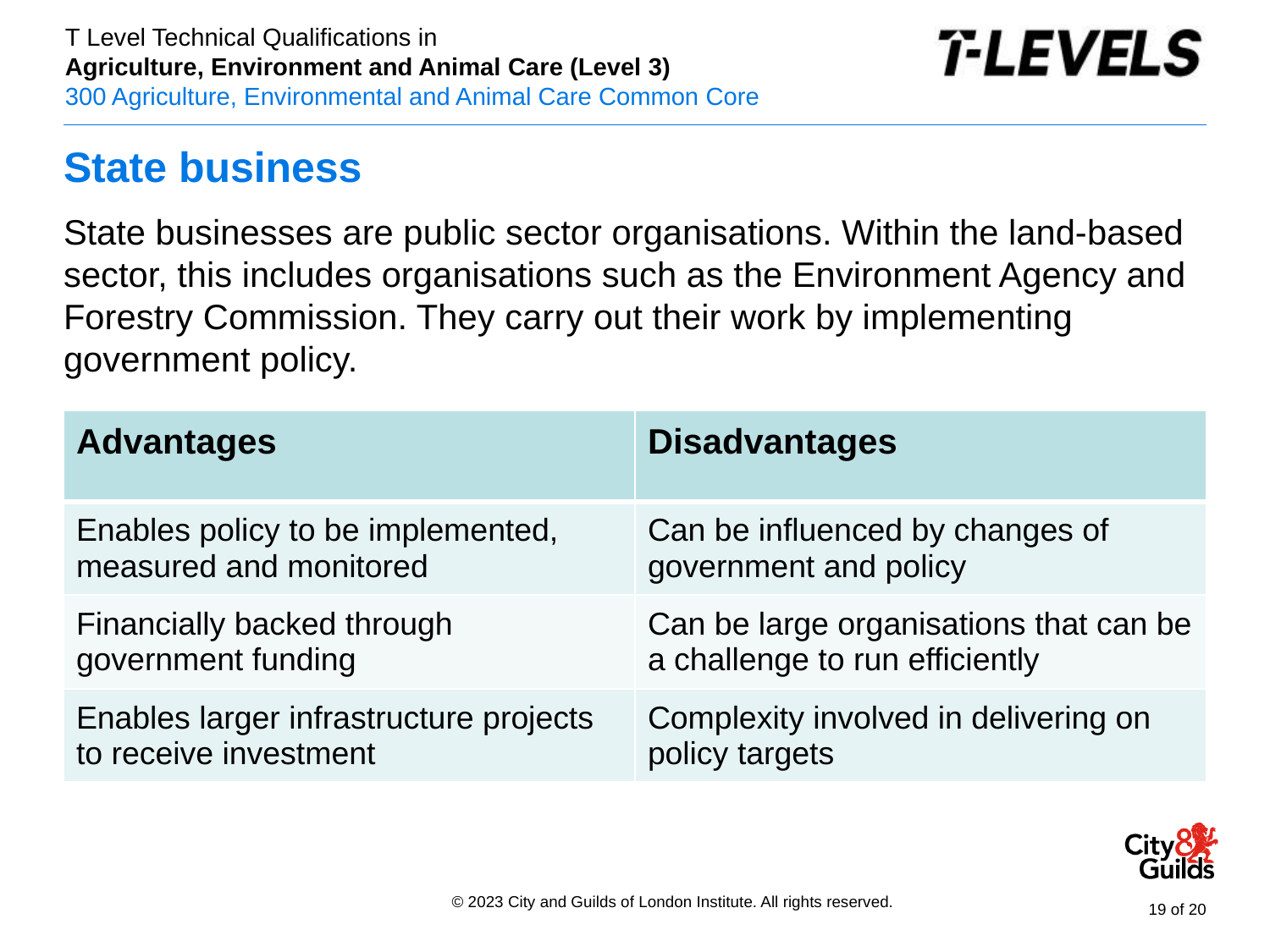

# State business
State businesses are public sector organisations. Within the land-based sector, this includes organisations such as the Environment Agency and Forestry Commission. They carry out their work by implementing government policy.

| Advantages | Disadvantages |
| --- | --- |
| Enables policy to be implemented, measured and monitored | Can be influenced by changes of government and policy |
| Financially backed through government funding | Can be large organisations that can be a challenge to run efficiently |
| Enables larger infrastructure projects to receive investment | Complexity involved in delivering on policy targets |